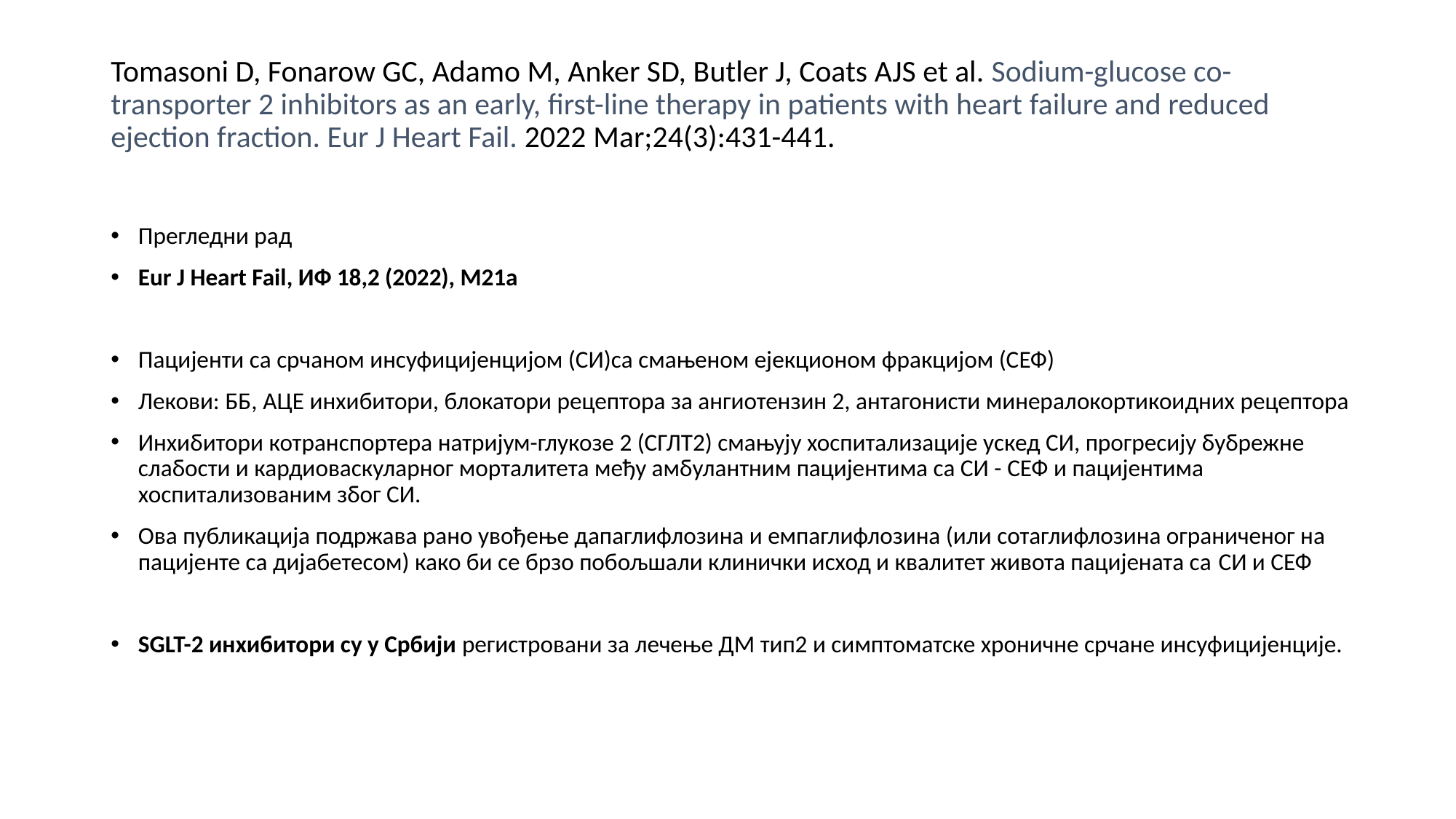

# Tomasoni D, Fonarow GC, Adamo M, Anker SD, Butler J, Coats AJS et al. Sodium-glucose co-transporter 2 inhibitors as an early, first-line therapy in patients with heart failure and reduced ejection fraction. Eur J Heart Fail. 2022 Mar;24(3):431-441.
Прегледни рад
Eur J Heart Fail, ИФ 18,2 (2022), М21а

Пацијенти са срчаном инсуфицијенцијом (СИ)са смањеном ејекционом фракцијом (СЕФ)
Лекови: ББ, АЦЕ инхибитори, блокатори рецептора за ангиотензин 2, антагонисти минералокортикоидних рецептора
Инхибитори котранспортера натријум-глукозе 2 (СГЛТ2) смањују хоспитализације ускед СИ, прогресију бубрежне слабости и кардиоваскуларног морталитета међу амбулантним пацијентима са СИ - СЕФ и пацијентима хоспитализованим због СИ.
Ова публикација подржава рано увођење дапаглифлозина и емпаглифлозина (или сотаглифлозина ограниченог на пацијенте са дијабетесом) како би се брзо побољшали клинички исход и квалитет живота пацијената са СИ и СЕФ

SGLT-2 инхибитори су у Србији регистровани за лечење ДМ тип2 и симптоматске хроничне срчане инсуфицијенције.